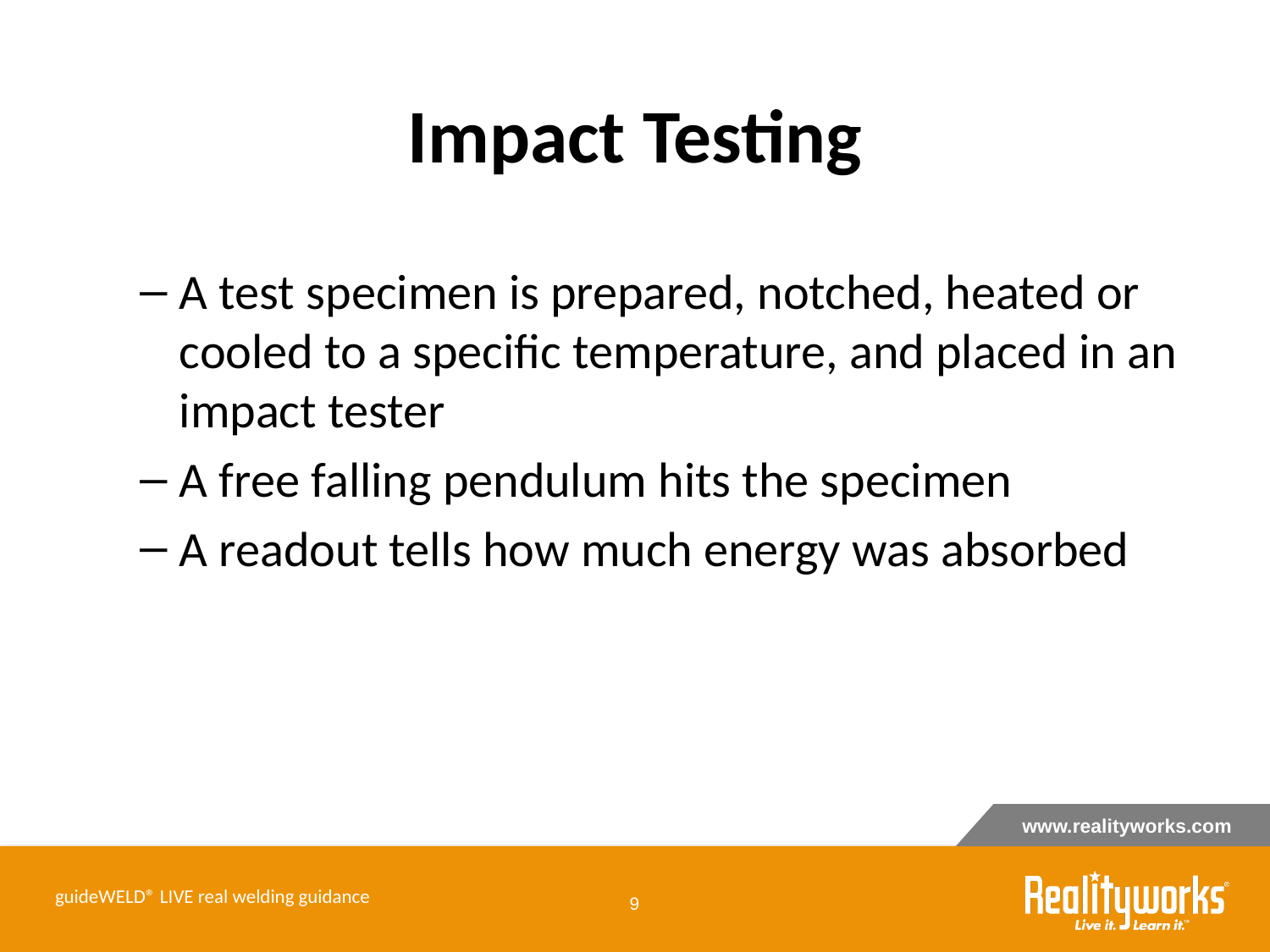

# Impact Testing
A test specimen is prepared, notched, heated or cooled to a specific temperature, and placed in an impact tester
A free falling pendulum hits the specimen
A readout tells how much energy was absorbed
guideWELD® LIVE real welding guidance
9